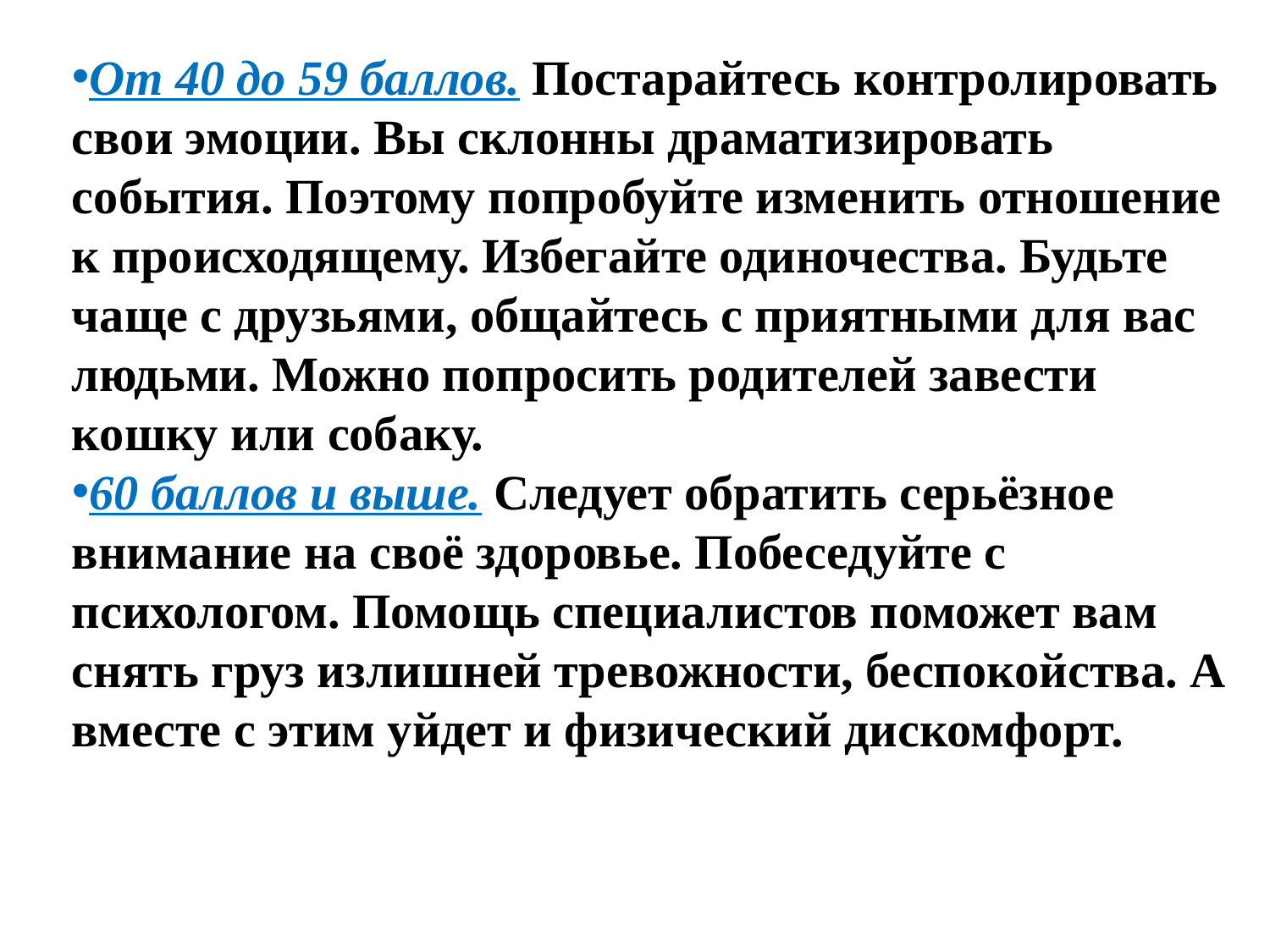

От 40 до 59 баллов. Постарайтесь контролировать свои эмоции. Вы склонны драматизировать события. Поэтому попробуйте изменить отношение к происходящему. Избегайте одиночества. Будьте чаще с друзьями, общайтесь с приятными для вас людьми. Можно попросить родителей завести кошку или собаку.
60 баллов и выше. Следует обратить серьёзное внимание на своё здоровье. Побеседуйте с психологом. Помощь специалистов поможет вам снять груз излишней тревожности, беспокойства. А вместе с этим уйдет и физический дискомфорт.